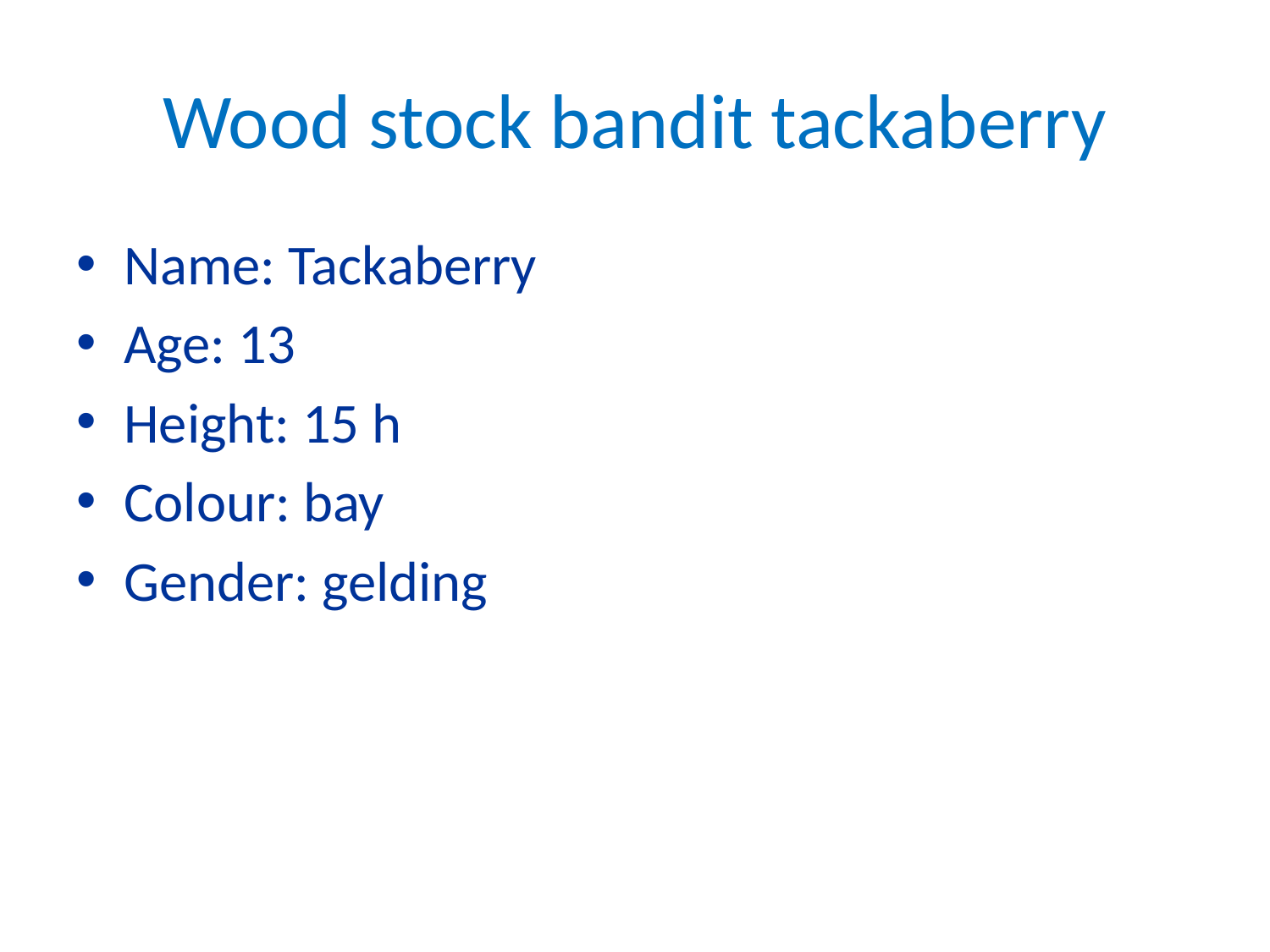

# Wood stock bandit tackaberry
Name: Tackaberry
Age: 13
Height: 15 h
Colour: bay
Gender: gelding